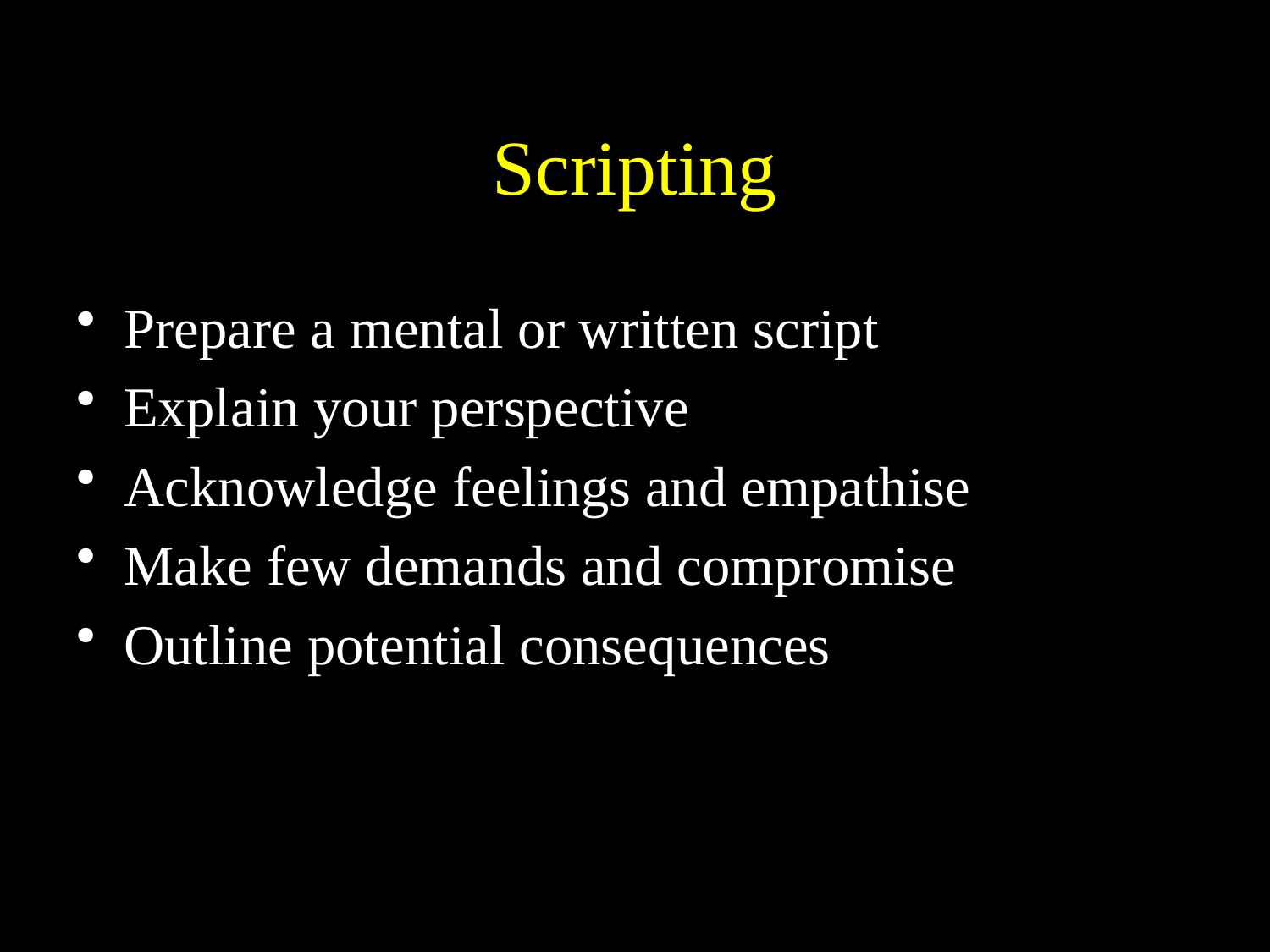

# Scripting
Prepare a mental or written script
Explain your perspective
Acknowledge feelings and empathise
Make few demands and compromise
Outline potential consequences